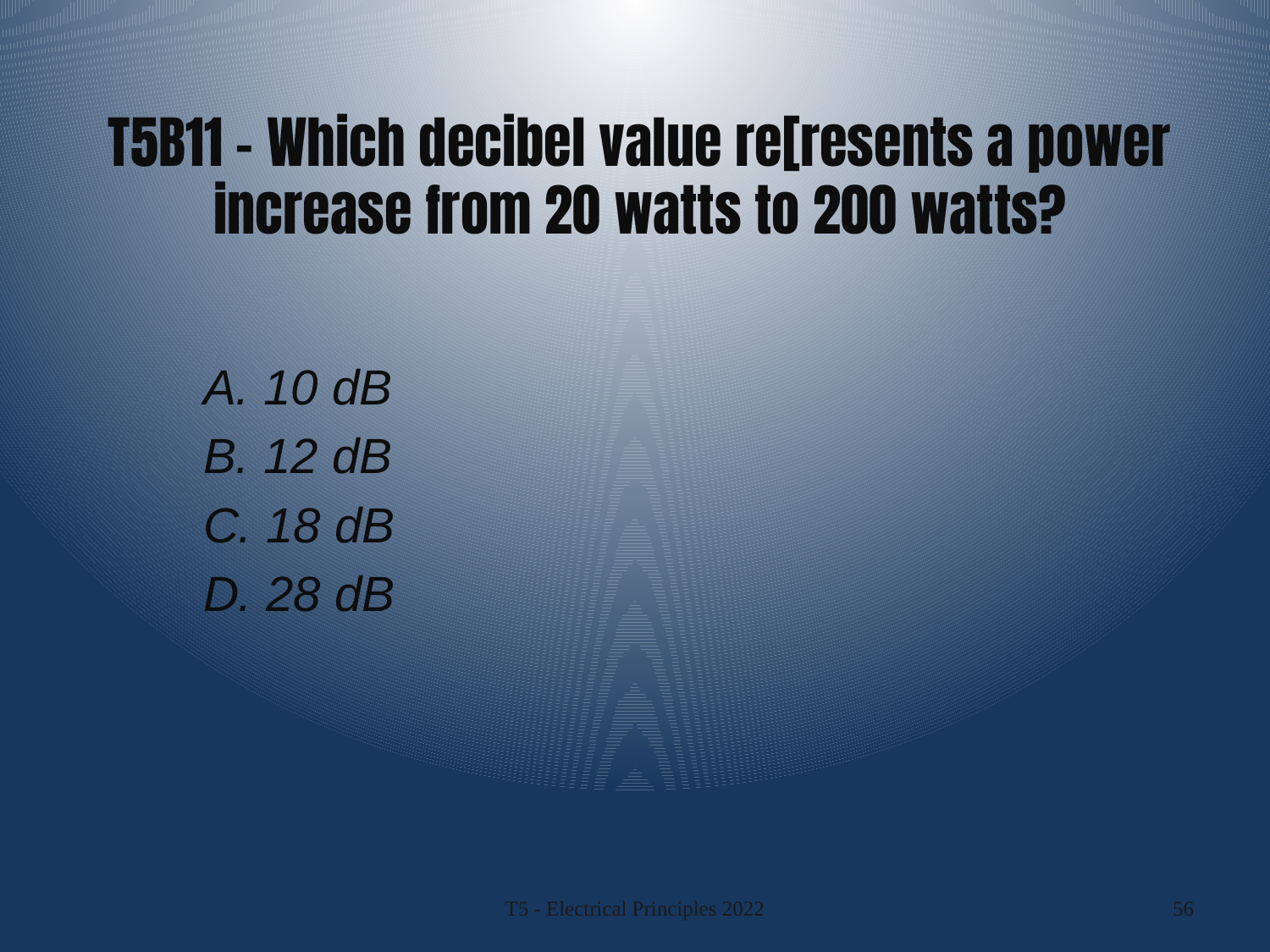

# T5B11 – Which decibel value re[resents a power increase from 20 watts to 200 watts?
A. 10 dB
B. 12 dB
C. 18 dB
D. 28 dB

T5 - Electrical Principles 2022
56